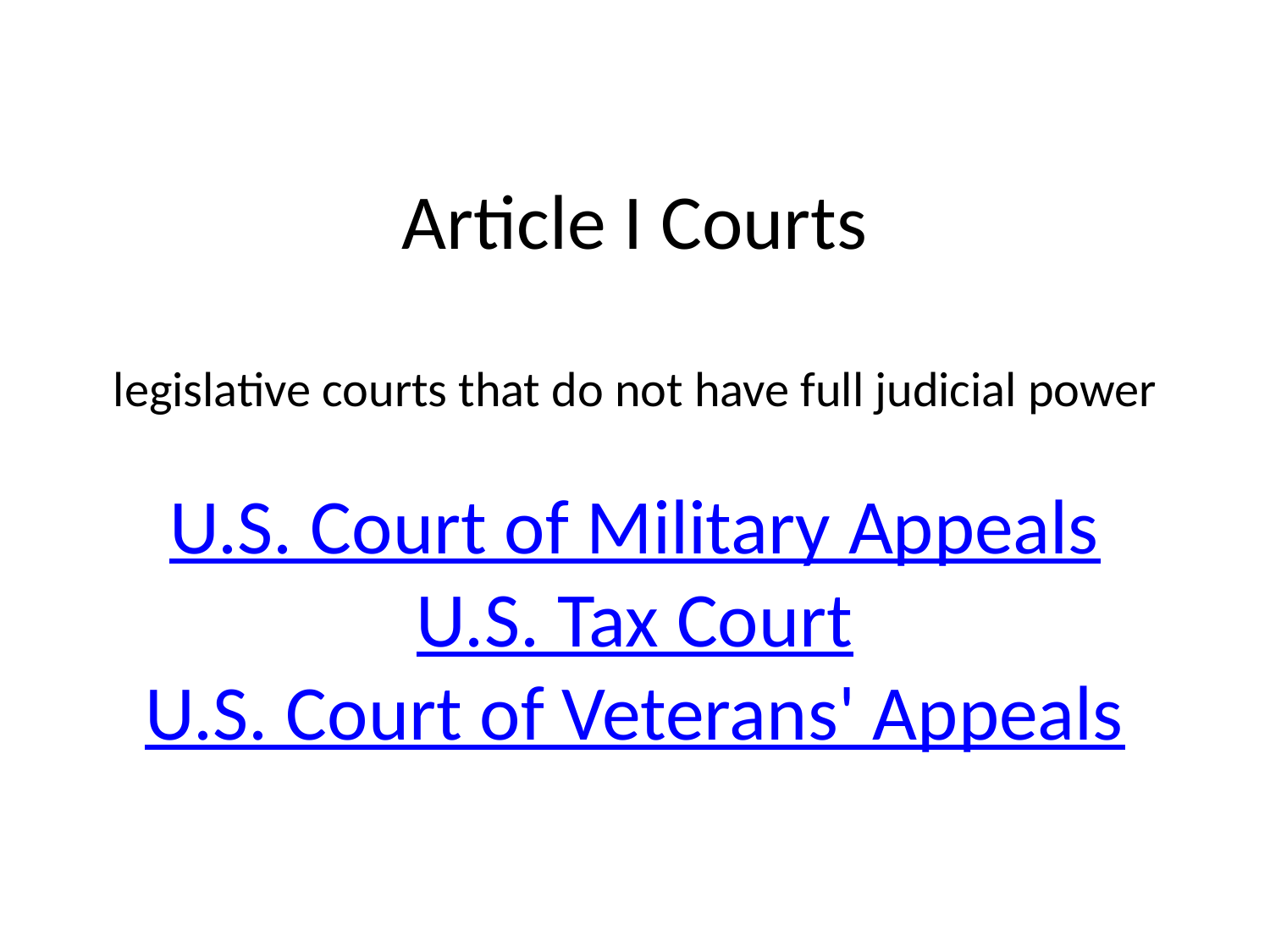

# Article I Courts legislative courts that do not have full judicial power U.S. Court of Military Appeals U.S. Tax Court U.S. Court of Veterans' Appeals